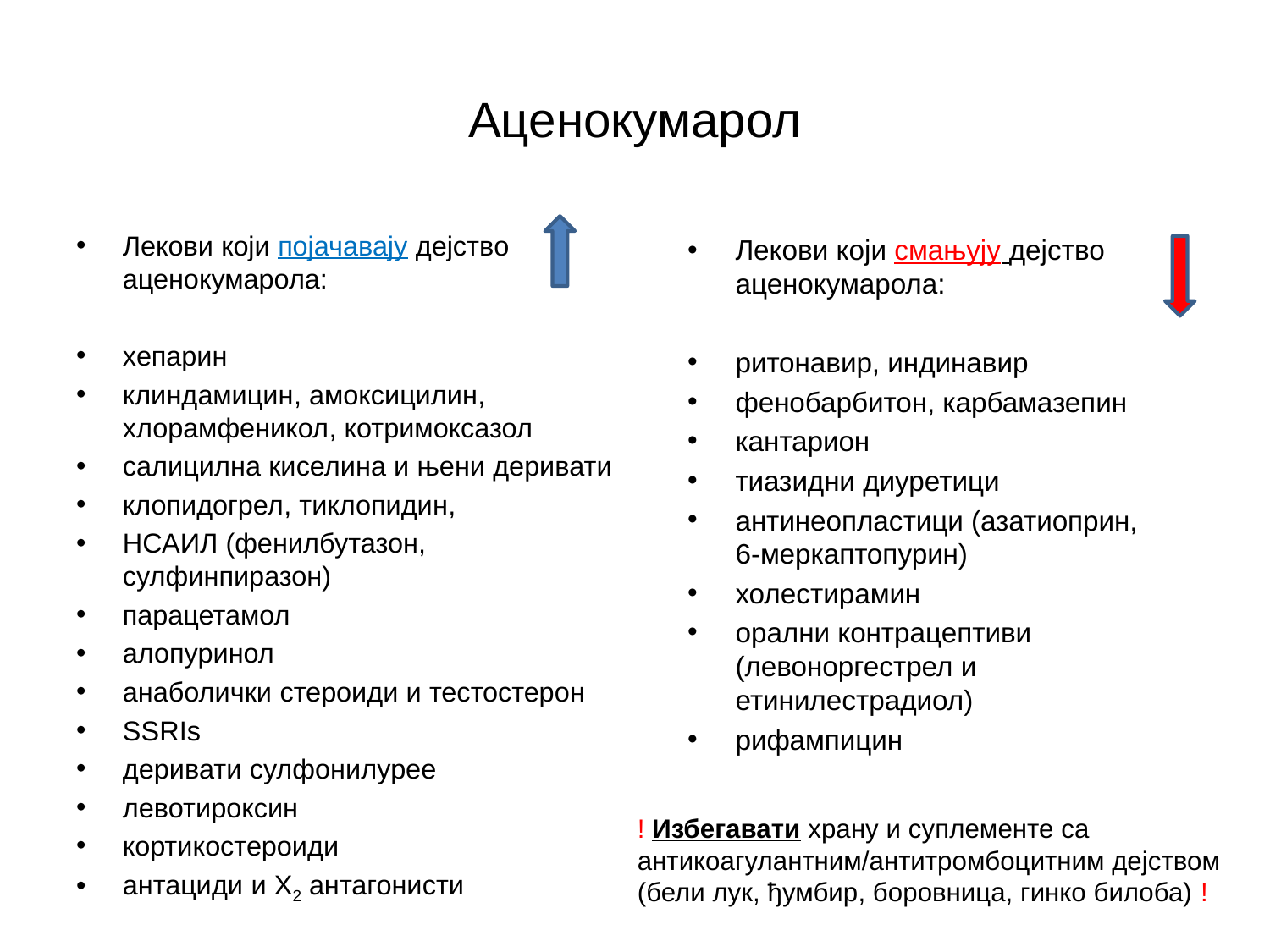

# Аценокумарол

Лекови који појачавају дејство аценокумарола:

хепарин
клиндамицин, амоксицилин, хлорамфеникол, котримоксазол
салицилна киселина и њени деривати
клопидогрел, тиклопидин,
НСАИЛ (фенилбутазон, сулфинпиразон)
парацетамол
алопуринол
анаболички стероиди и тестостерoн
SSRIs
деривати сулфонилурее
левотироксин
кортикостероиди
антациди и Х2 антагонисти

Лекови који смањују дејство аценокумарола:

ритонавир, индинавир
фенобарбитон, карбамазепин
кантарион
тиазидни диуретици
антинеопластици (азатиоприн, 6-меркаптопурин)
холестирамин
орални контрацептиви (левоноргестрел и етинилестрадиол)
рифампицин

! Избегавати храну и суплементе са антикоагулантним/антитромбоцитним дејством (бели лук, ђумбир, боровница, гинко билоба) !